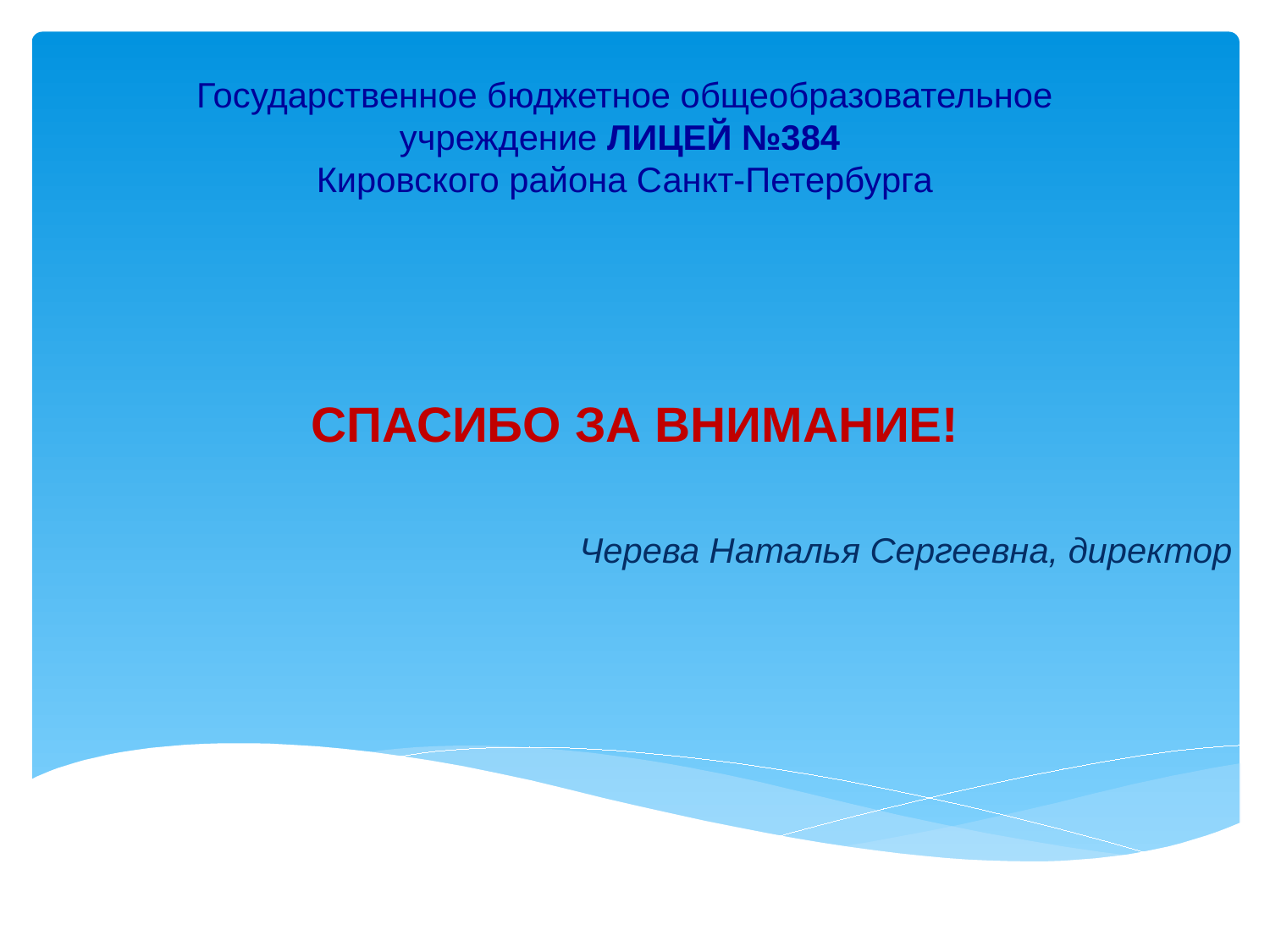

# Государственное бюджетное общеобразовательное учреждение ЛИЦЕЙ №384 Кировского района Санкт-Петербурга
СПАСИБО ЗА ВНИМАНИЕ!

Черева Наталья Сергеевна, директор